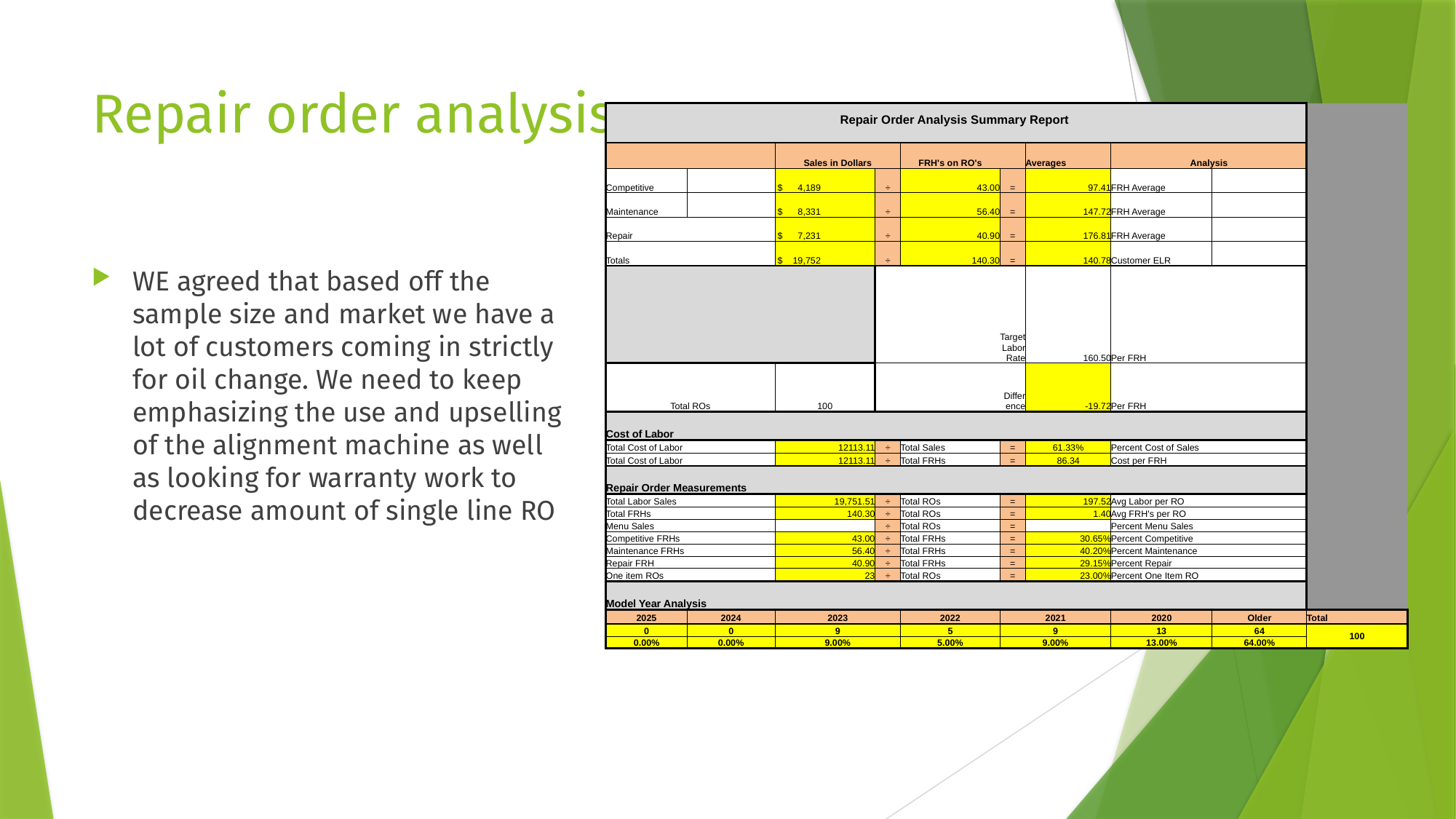

# Repair order analysis
| Repair Order Analysis Summary Report |  |  |  |  |  |  |  |  |  |
| --- | --- | --- | --- | --- | --- | --- | --- | --- | --- |
|  |  |  |  |  |  |  |  |  |  |
|  |  | Sales in Dollars |  | FRH's on RO's |  |  |  |  |  |
|  |  |  |  |  |  | Averages | Analysis |  |  |
| Competitive |  | $ 4,189 | ÷ | 43.00 | = | 97.41 | FRH Average |  |  |
| Maintenance |  | $ 8,331 | ÷ | 56.40 | = | 147.72 | FRH Average |  |  |
| Repair |  | $ 7,231 | ÷ | 40.90 | = | 176.81 | FRH Average |  |  |
| Totals |  | $ 19,752 | ÷ | 140.30 | = | 140.78 | Customer ELR |  |  |
|  |  |  |  |  | Target Labor Rate | 160.50 | Per FRH |  |  |
| Total ROs |  | 100 |  |  | Difference | -19.72 | Per FRH |  |  |
|  |  |  |  |  |  |  |  |  |  |
| Cost of Labor |  |  |  |  |  |  |  |  |  |
| Total Cost of Labor |  | 12113.11 | ÷ | Total Sales | = | 61.33% | Percent Cost of Sales |  |  |
| Total Cost of Labor |  | 12113.11 | ÷ | Total FRHs | = | 86.34 | Cost per FRH |  |  |
|  |  |  |  |  |  |  |  |  |  |
| Repair Order Measurements |  |  |  |  |  |  |  |  |  |
| Total Labor Sales |  | 19,751.51 | ÷ | Total ROs | = | 197.52 | Avg Labor per RO |  |  |
| Total FRHs |  | 140.30 | ÷ | Total ROs | = | 1.40 | Avg FRH's per RO |  |  |
| Menu Sales |  |  | ÷ | Total ROs | = |  | Percent Menu Sales |  |  |
| Competitive FRHs |  | 43.00 | ÷ | Total FRHs | = | 30.65% | Percent Competitive |  |  |
| Maintenance FRHs |  | 56.40 | ÷ | Total FRHs | = | 40.20% | Percent Maintenance |  |  |
| Repair FRH |  | 40.90 | ÷ | Total FRHs | = | 29.15% | Percent Repair |  |  |
| One item ROs |  | 23 | ÷ | Total ROs | = | 23.00% | Percent One Item RO |  |  |
|  |  |  |  |  |  |  |  |  |  |
| Model Year Analysis |  |  |  |  |  |  |  |  |  |
| 2025 | 2024 | 2023 |  | 2022 | 2021 |  | 2020 | Older | Total |
| 0 | 0 | 9 |  | 5 | 9 |  | 13 | 64 | 100 |
| 0.00% | 0.00% | 9.00% |  | 5.00% | 9.00% |  | 13.00% | 64.00% |  |
WE agreed that based off the sample size and market we have a lot of customers coming in strictly for oil change. We need to keep emphasizing the use and upselling of the alignment machine as well as looking for warranty work to decrease amount of single line RO